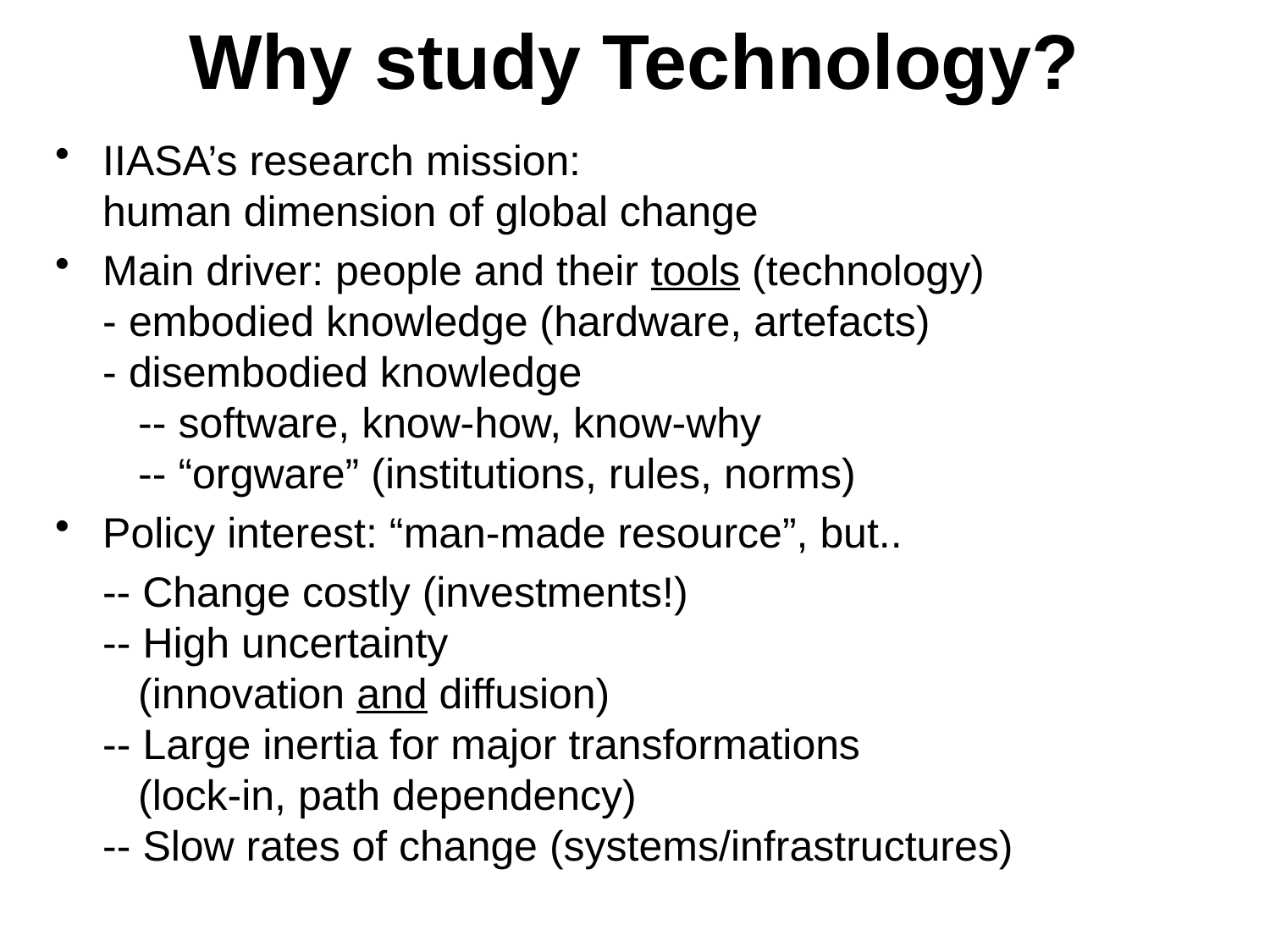

# Why study Technology?
IIASA’s research mission:
human dimension of global change
Main driver: people and their tools (technology)
- embodied knowledge (hardware, artefacts)
- disembodied knowledge
   -- software, know-how, know-why
   -- “orgware” (institutions, rules, norms)
Policy interest: “man-made resource”, but..
    -- Change costly (investments!)
-- High uncertainty
   (innovation and diffusion)
-- Large inertia for major transformations
   (lock-in, path dependency)
-- Slow rates of change (systems/infrastructures)